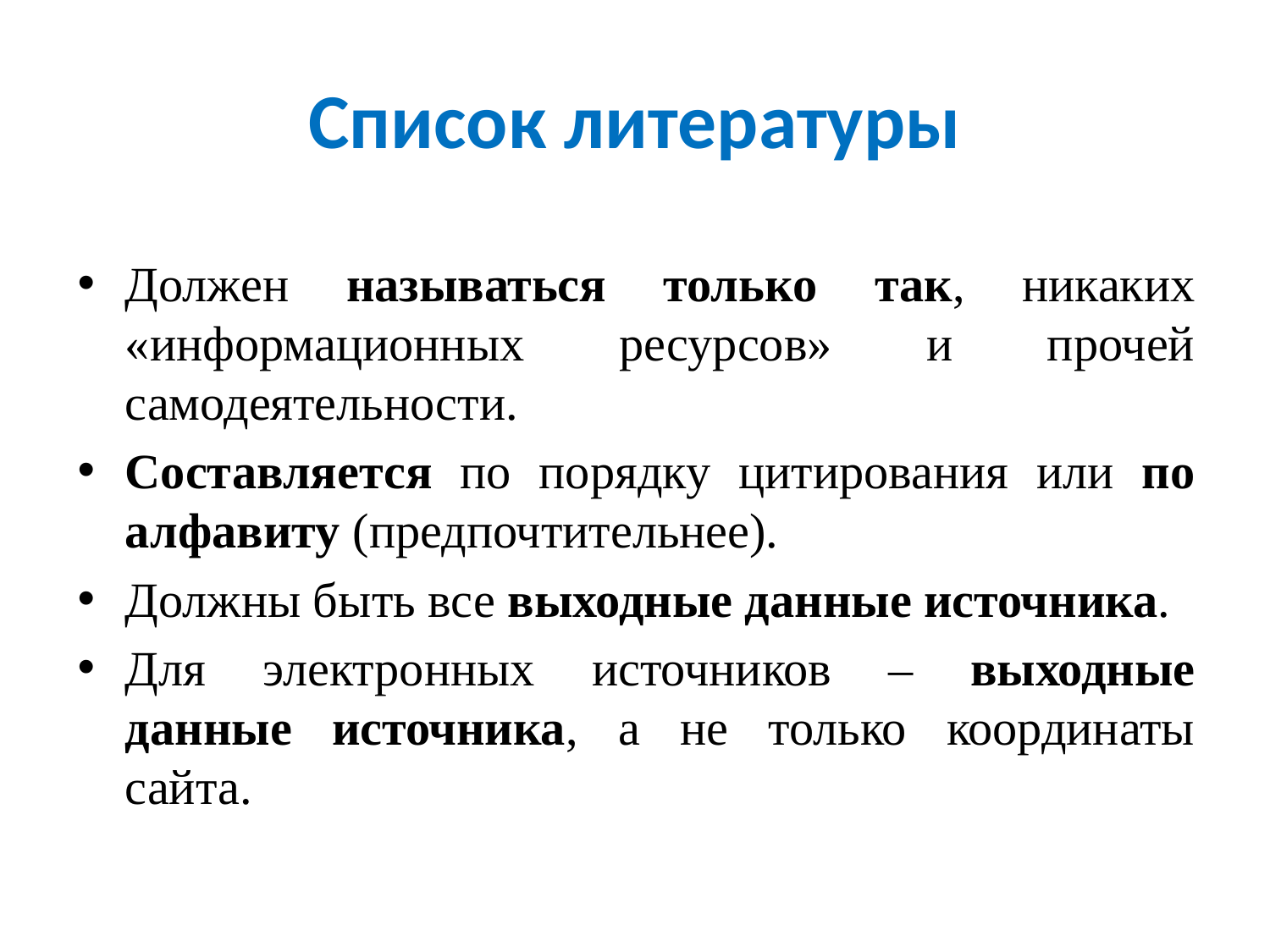

# Список литературы
Должен называться только так, никаких «информационных ресурсов» и прочей самодеятельности.
Составляется по порядку цитирования или по алфавиту (предпочтительнее).
Должны быть все выходные данные источника.
Для электронных источников – выходные данные источника, а не только координаты сайта.